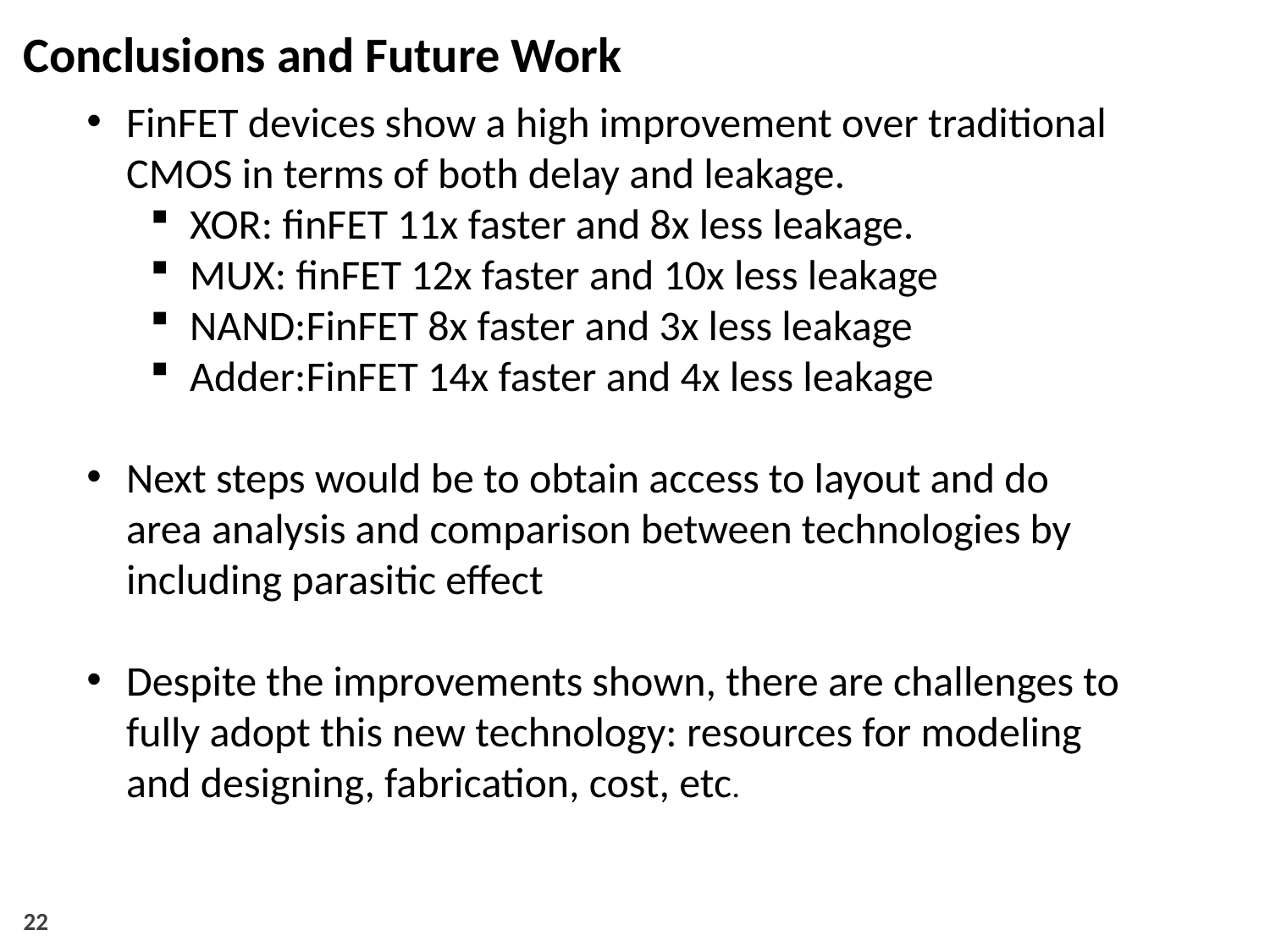

Conclusions and Future Work
FinFET devices show a high improvement over traditional CMOS in terms of both delay and leakage.
XOR: finFET 11x faster and 8x less leakage.
MUX: finFET 12x faster and 10x less leakage
NAND:FinFET 8x faster and 3x less leakage
Adder:FinFET 14x faster and 4x less leakage

Next steps would be to obtain access to layout and do area analysis and comparison between technologies by including parasitic effect

Despite the improvements shown, there are challenges to fully adopt this new technology: resources for modeling and designing, fabrication, cost, etc.

22